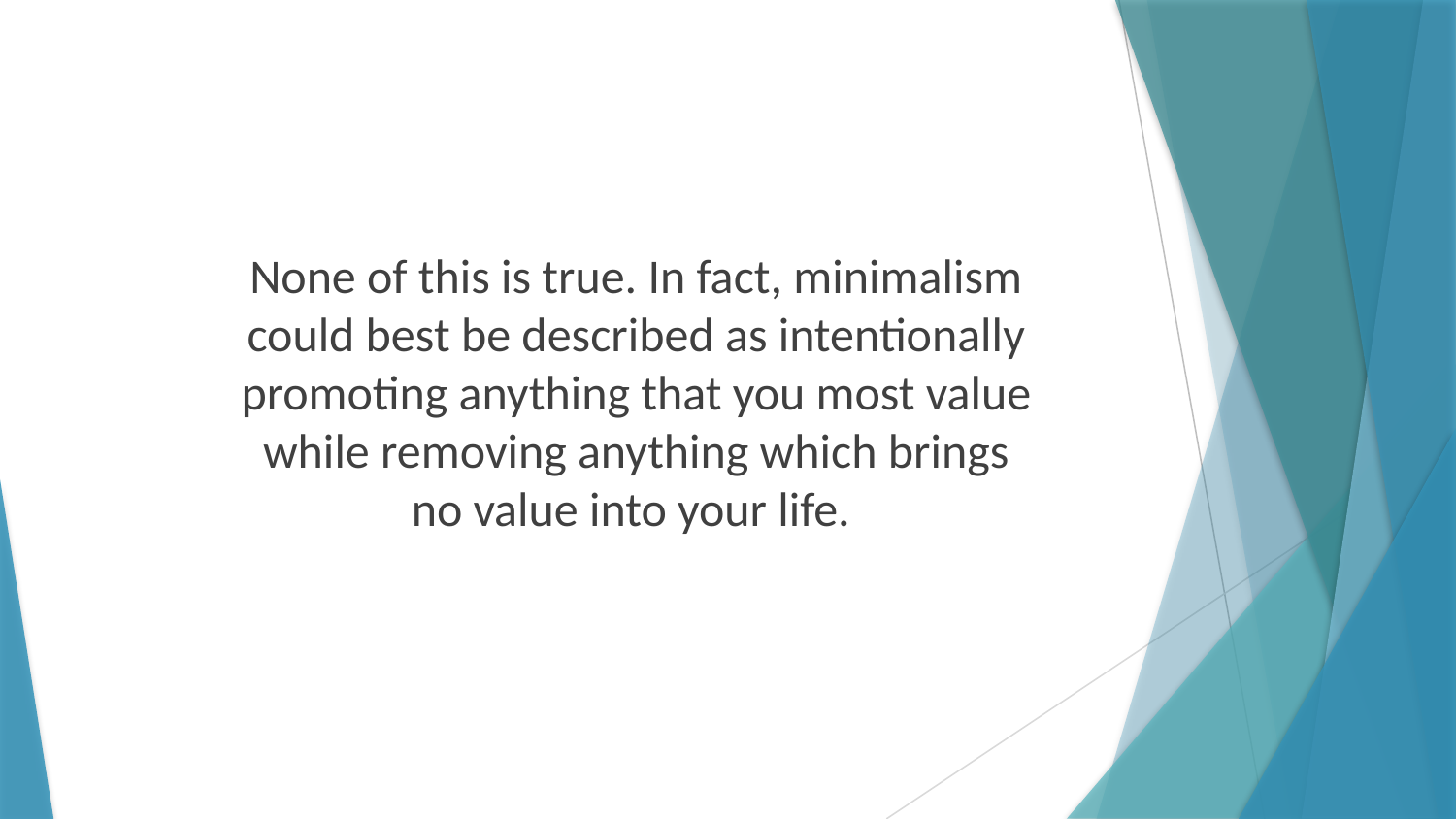

None of this is true. In fact, minimalism could best be described as intentionally promoting anything that you most value while removing anything which brings no value into your life.